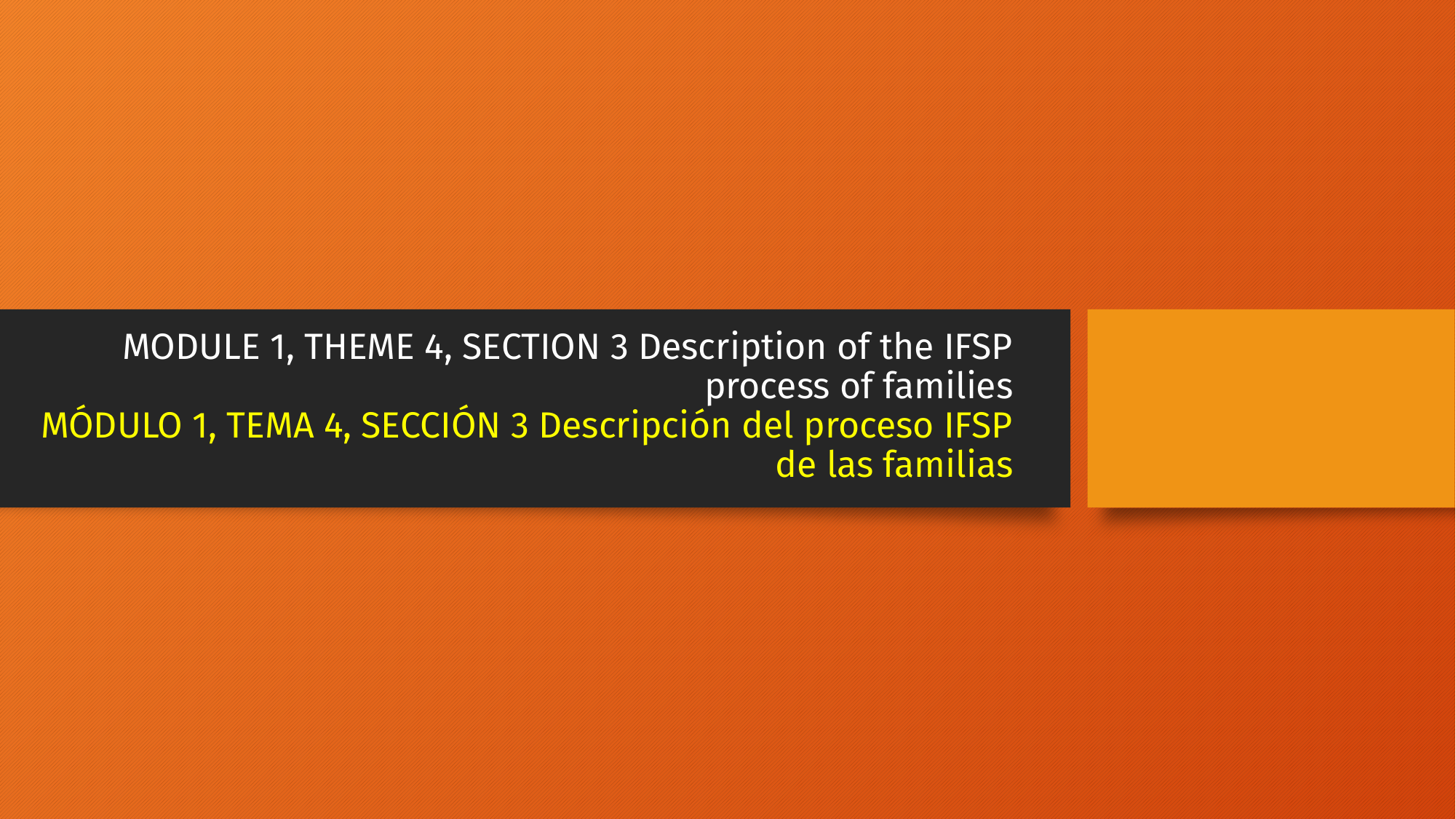

# MODULE 1, THEME 4, SECTION 3 Description of the IFSP process of families MÓDULO 1, TEMA 4, SECCIÓN 3 Descripción del proceso IFSP de las familias